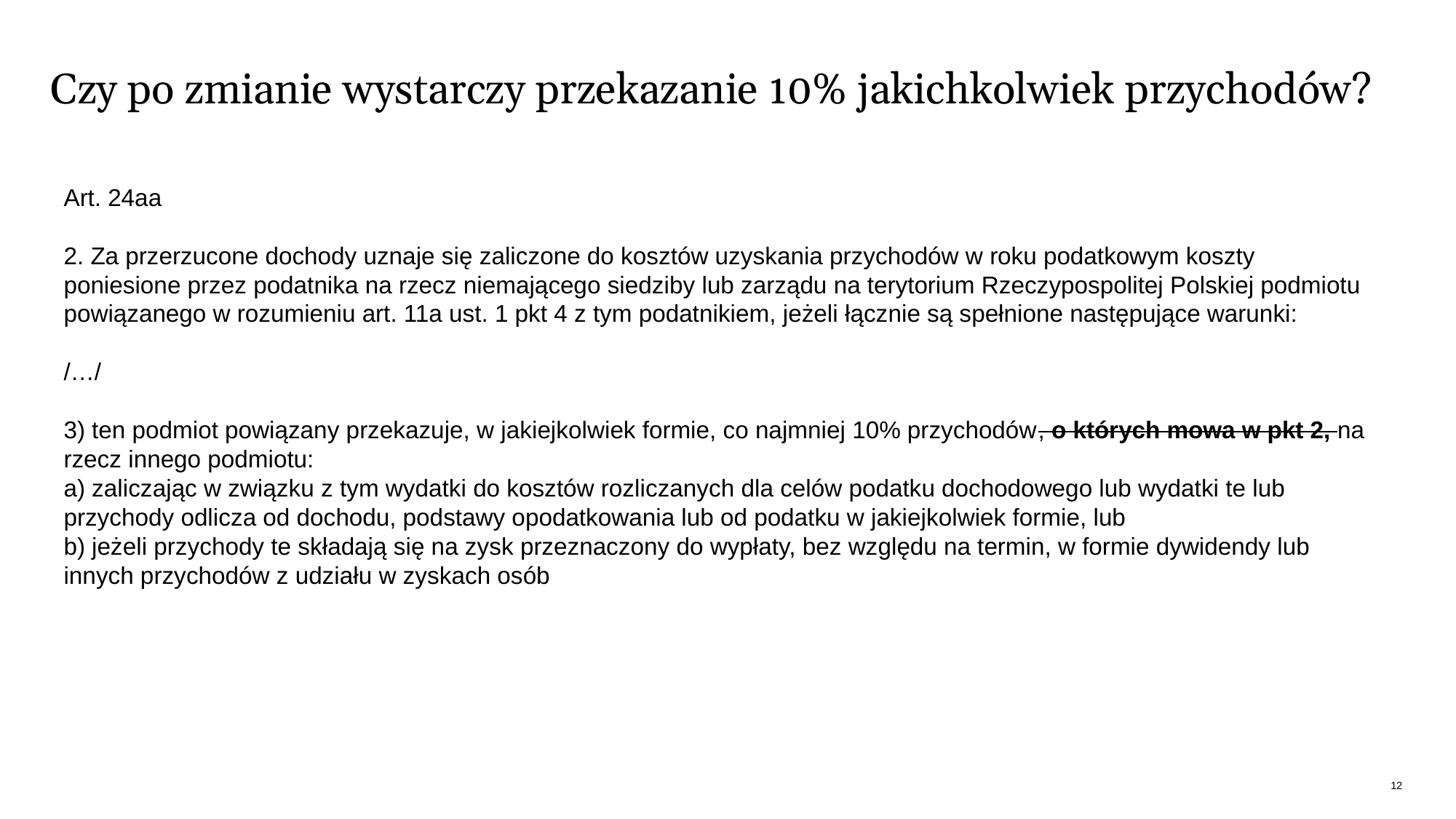

# Czy po zmianie wystarczy przekazanie 10% jakichkolwiek przychodów?
Art. 24aa

2. Za przerzucone dochody uznaje się zaliczone do kosztów uzyskania przychodów w roku podatkowym koszty poniesione przez podatnika na rzecz niemającego siedziby lub zarządu na terytorium Rzeczypospolitej Polskiej podmiotu powiązanego w rozumieniu art. 11a ust. 1 pkt 4 z tym podatnikiem, jeżeli łącznie są spełnione następujące warunki:

/…/

3) ten podmiot powiązany przekazuje, w jakiejkolwiek formie, co najmniej 10% przychodów, o których mowa w pkt 2, na rzecz innego podmiotu:
a) zaliczając w związku z tym wydatki do kosztów rozliczanych dla celów podatku dochodowego lub wydatki te lub przychody odlicza od dochodu, podstawy opodatkowania lub od podatku w jakiejkolwiek formie, lub
b) jeżeli przychody te składają się na zysk przeznaczony do wypłaty, bez względu na termin, w formie dywidendy lub innych przychodów z udziału w zyskach osób
12